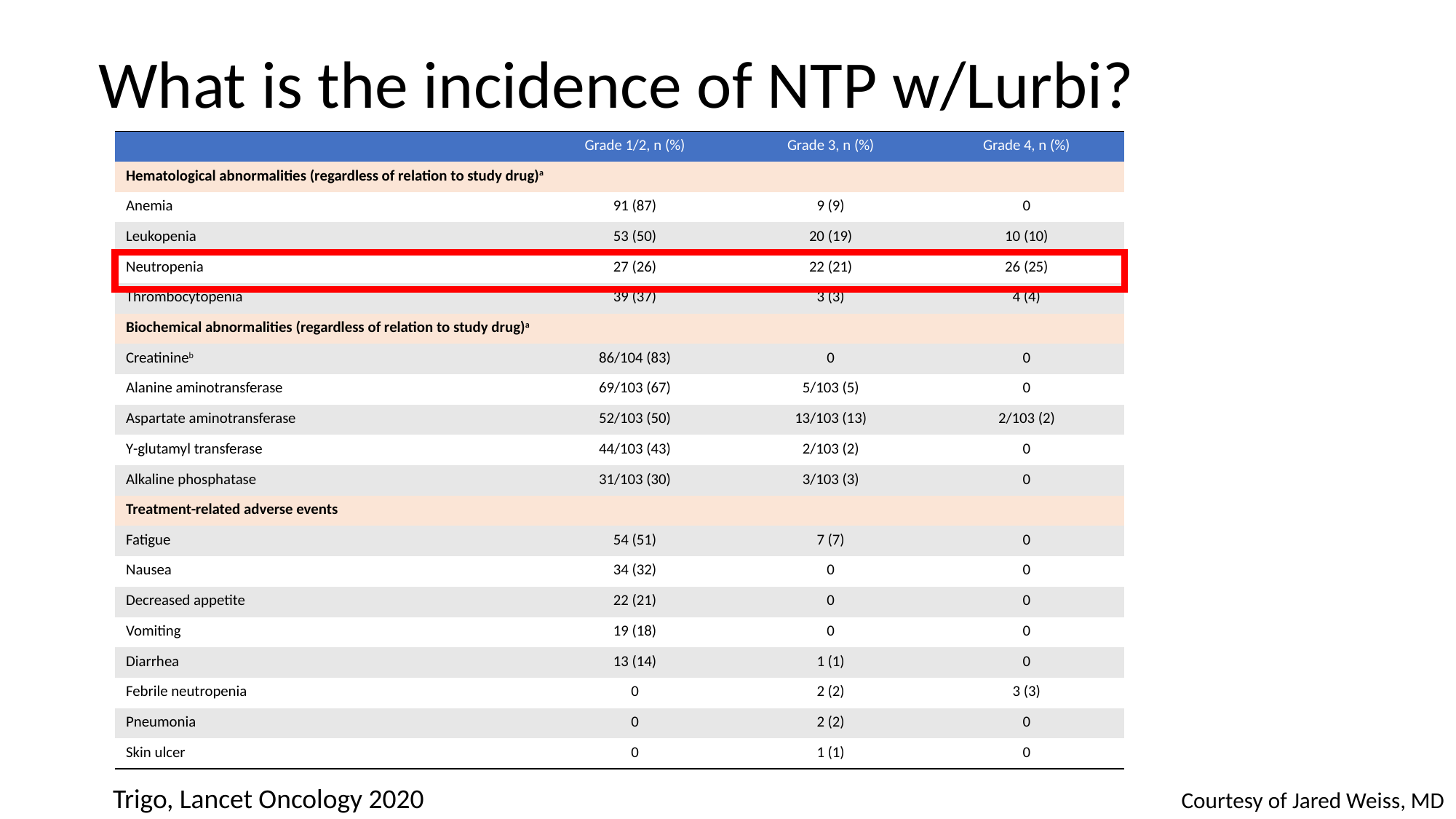

# What is the incidence of NTP w/Lurbi?
|  | Grade 1/2, n (%) | Grade 3, n (%) | Grade 4, n (%) |
| --- | --- | --- | --- |
| Hematological abnormalities (regardless of relation to study drug)a |  |  |  |
| Anemia | 91 (87) | 9 (9) | 0 |
| Leukopenia | 53 (50) | 20 (19) | 10 (10) |
| Neutropenia | 27 (26) | 22 (21) | 26 (25) |
| Thrombocytopenia | 39 (37) | 3 (3) | 4 (4) |
| Biochemical abnormalities (regardless of relation to study drug)a |  |  |  |
| Creatinineb | 86/104 (83) | 0 | 0 |
| Alanine aminotransferase | 69/103 (67) | 5/103 (5) | 0 |
| Aspartate aminotransferase | 52/103 (50) | 13/103 (13) | 2/103 (2) |
| Ү-glutamyl transferase | 44/103 (43) | 2/103 (2) | 0 |
| Alkaline phosphatase | 31/103 (30) | 3/103 (3) | 0 |
| Treatment-related adverse events |  |  |  |
| Fatigue | 54 (51) | 7 (7) | 0 |
| Nausea | 34 (32) | 0 | 0 |
| Decreased appetite | 22 (21) | 0 | 0 |
| Vomiting | 19 (18) | 0 | 0 |
| Diarrhea | 13 (14) | 1 (1) | 0 |
| Febrile neutropenia | 0 | 2 (2) | 3 (3) |
| Pneumonia | 0 | 2 (2) | 0 |
| Skin ulcer | 0 | 1 (1) | 0 |

Trigo, Lancet Oncology 2020
Courtesy of Jared Weiss, MD